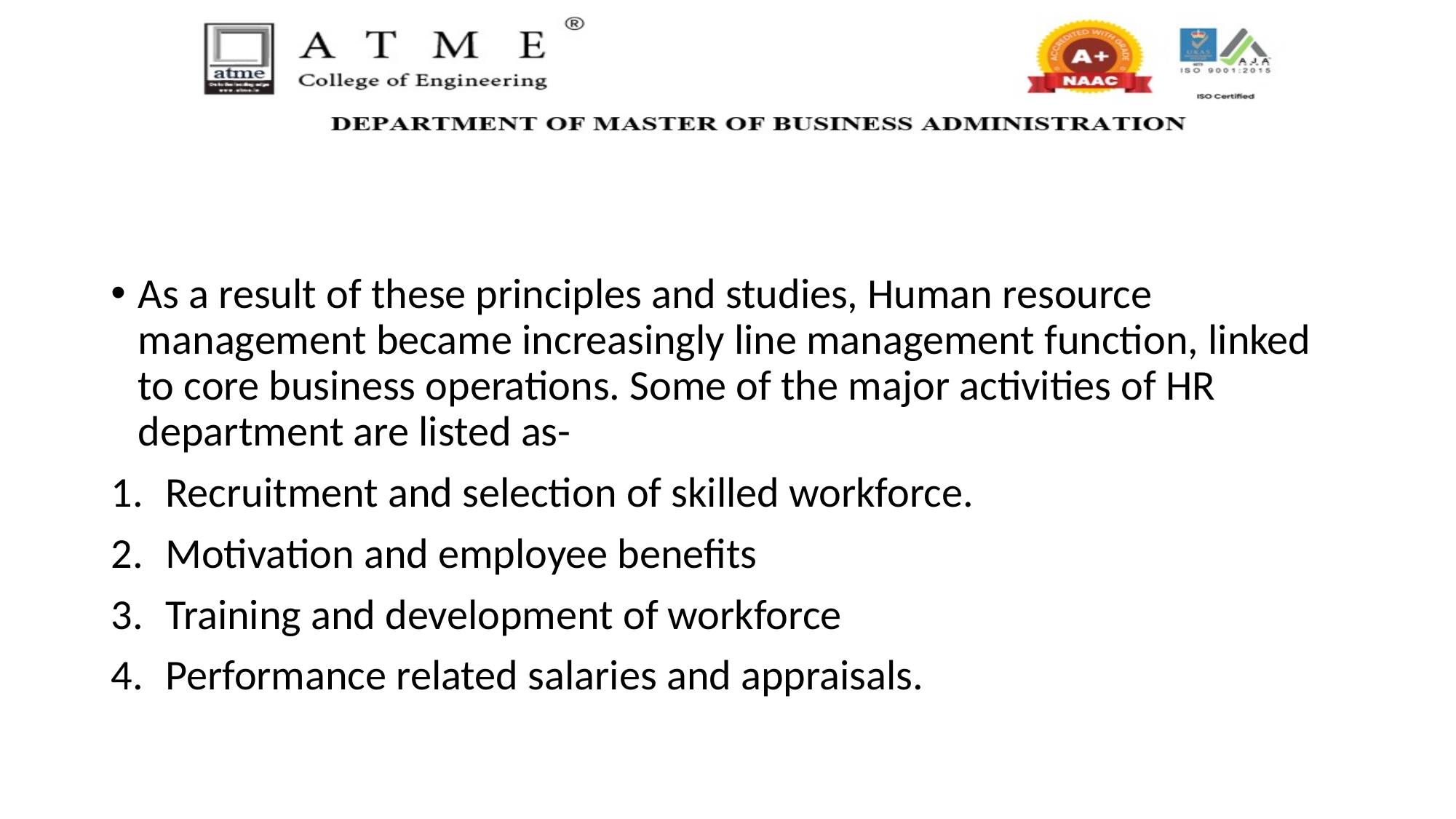

As a result of these principles and studies, Human resource management became increasingly line management function, linked to core business operations. Some of the major activities of HR department are listed as-
Recruitment and selection of skilled workforce.
Motivation and employee benefits
Training and development of workforce
Performance related salaries and appraisals.